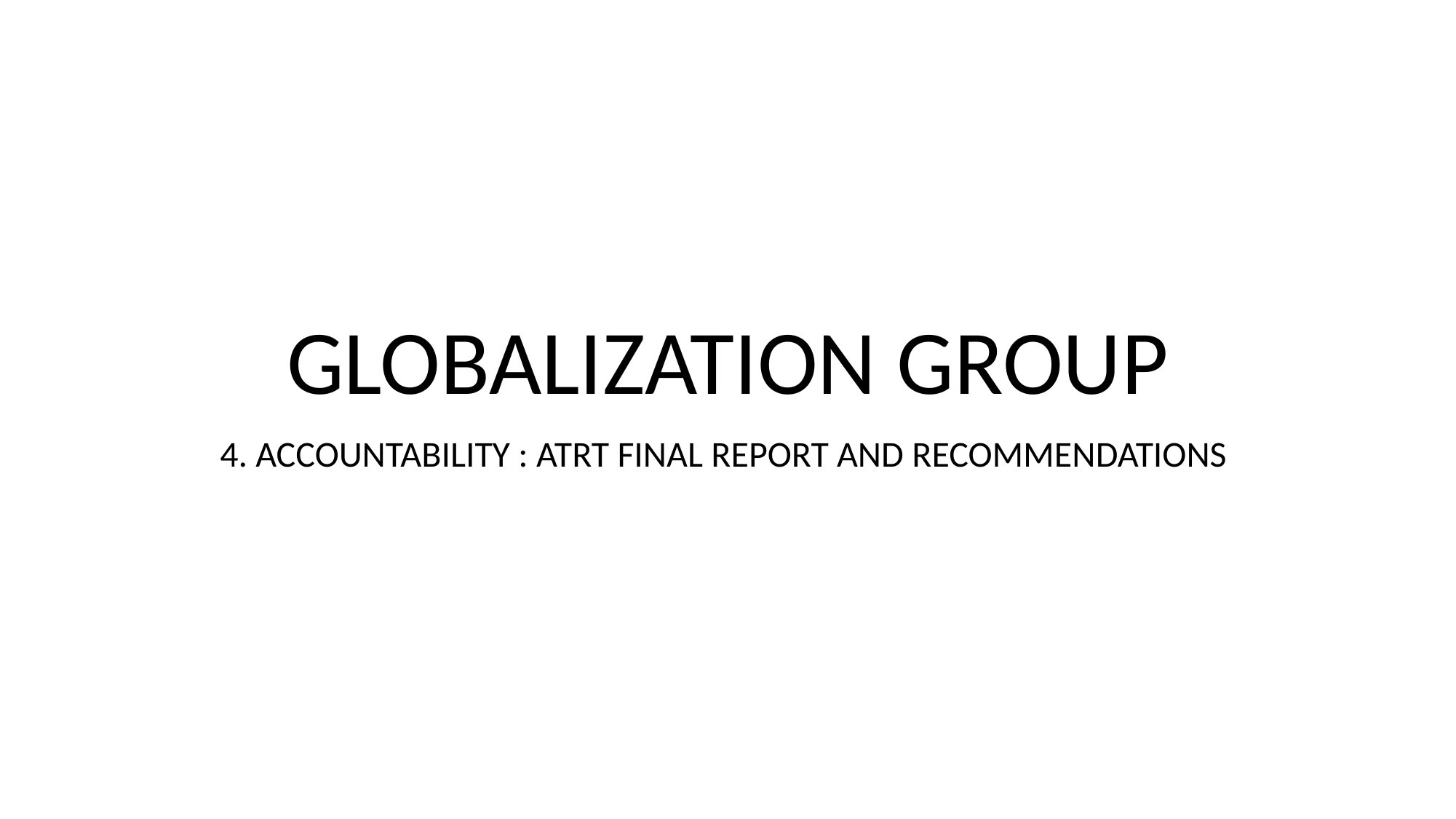

# GLOBALIZATION GROUP
4. ACCOUNTABILITY : ATRT FINAL REPORT AND RECOMMENDATIONS